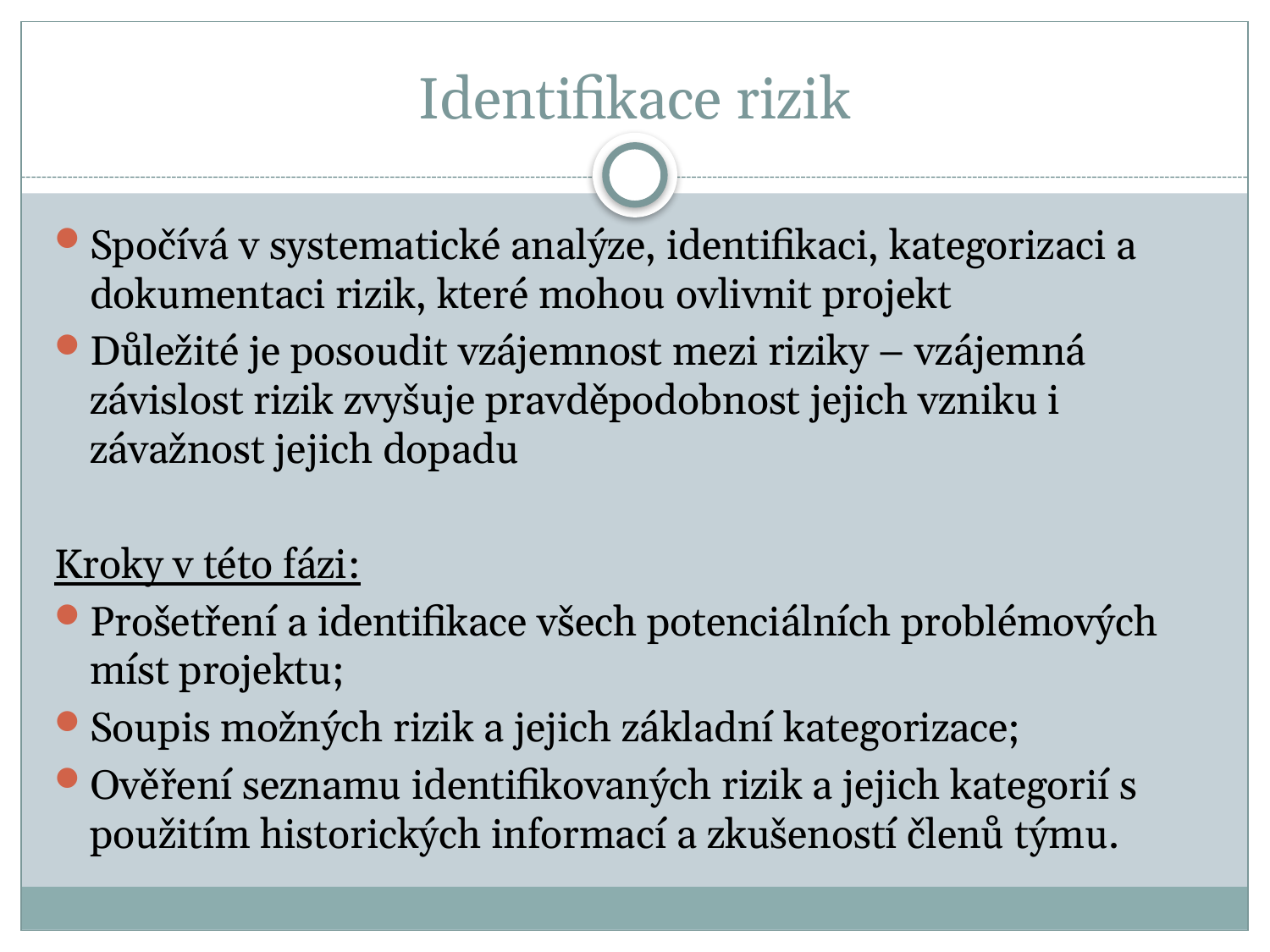

# Identifikace rizik
Spočívá v systematické analýze, identifikaci, kategorizaci a dokumentaci rizik, které mohou ovlivnit projekt
Důležité je posoudit vzájemnost mezi riziky – vzájemná závislost rizik zvyšuje pravděpodobnost jejich vzniku i závažnost jejich dopadu

Kroky v této fázi:
Prošetření a identifikace všech potenciálních problémových míst projektu;
Soupis možných rizik a jejich základní kategorizace;
Ověření seznamu identifikovaných rizik a jejich kategorií s použitím historických informací a zkušeností členů týmu.